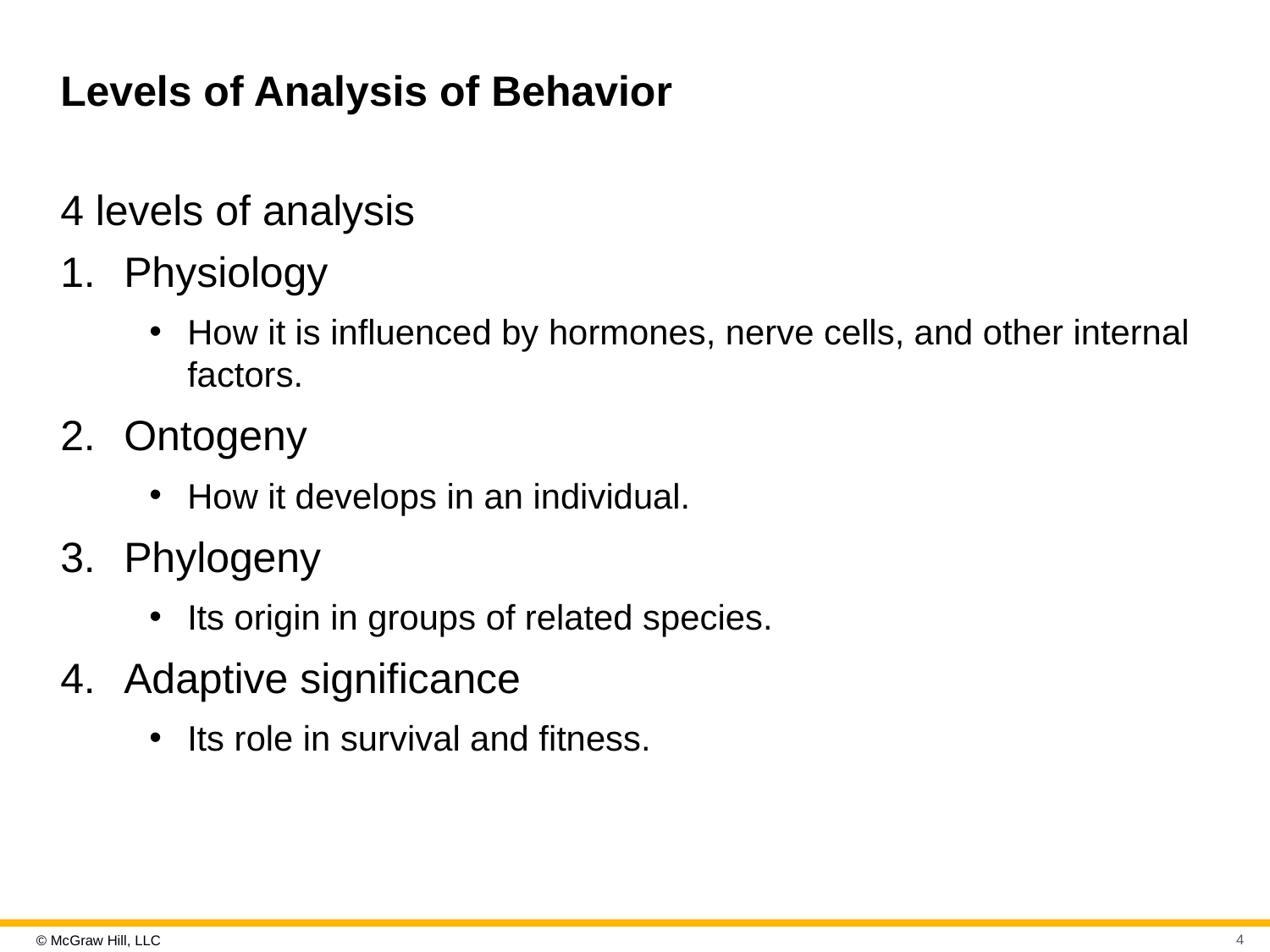

# Levels of Analysis of Behavior
4 levels of analysis
Physiology
How it is influenced by hormones, nerve cells, and other internal factors.
Ontogeny
How it develops in an individual.
Phylogeny
Its origin in groups of related species.
Adaptive significance
Its role in survival and fitness.
4